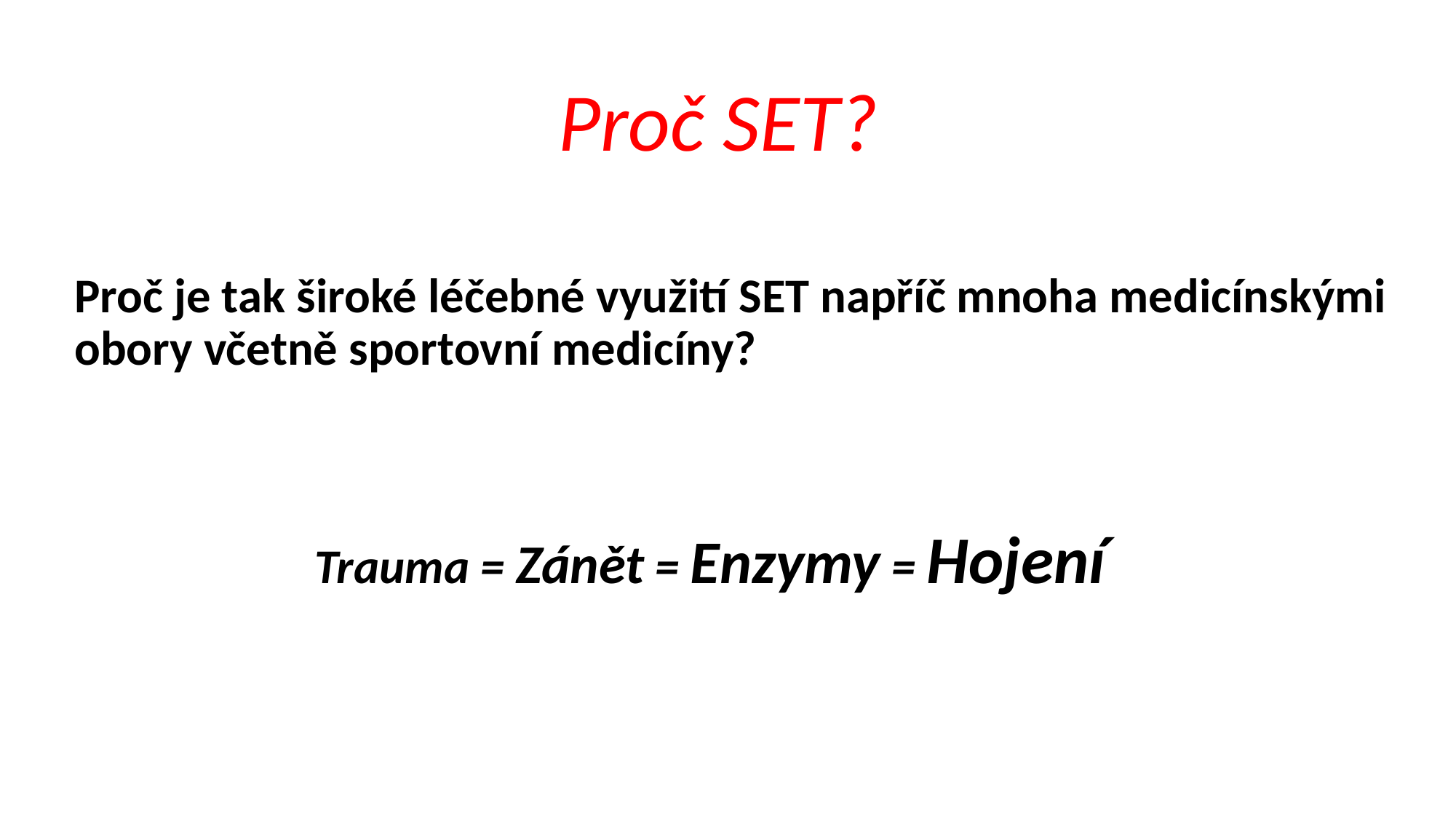

# Proč SET?

Proč je tak široké léčebné využití SET napříč mnoha medicínskými obory včetně sportovní medicíny?

                      Trauma = Zánět = Enzymy = Hojení